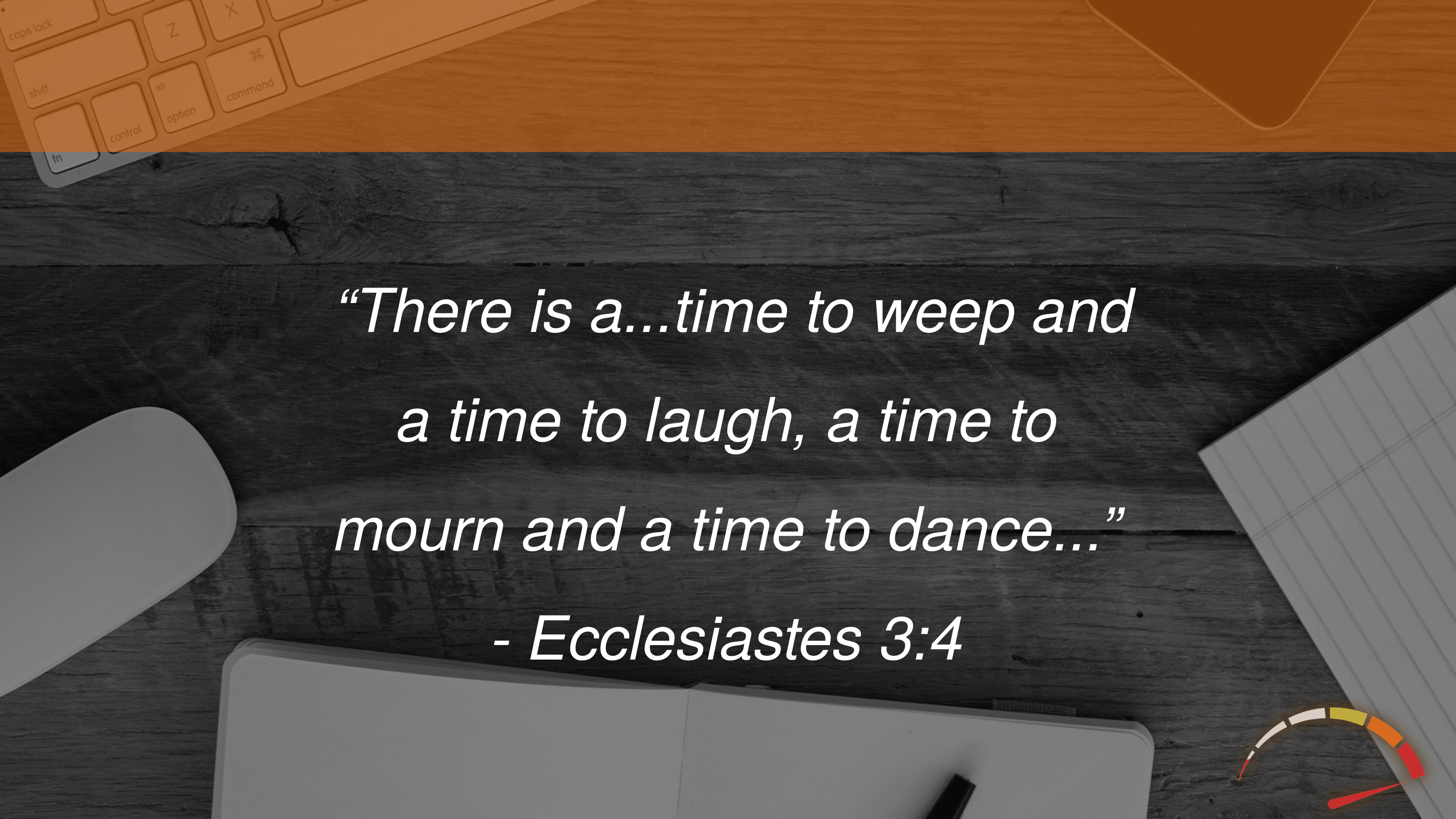

“There is a...time to weep and a time to laugh, a time to mourn and a time to dance...” - Ecclesiastes 3:4